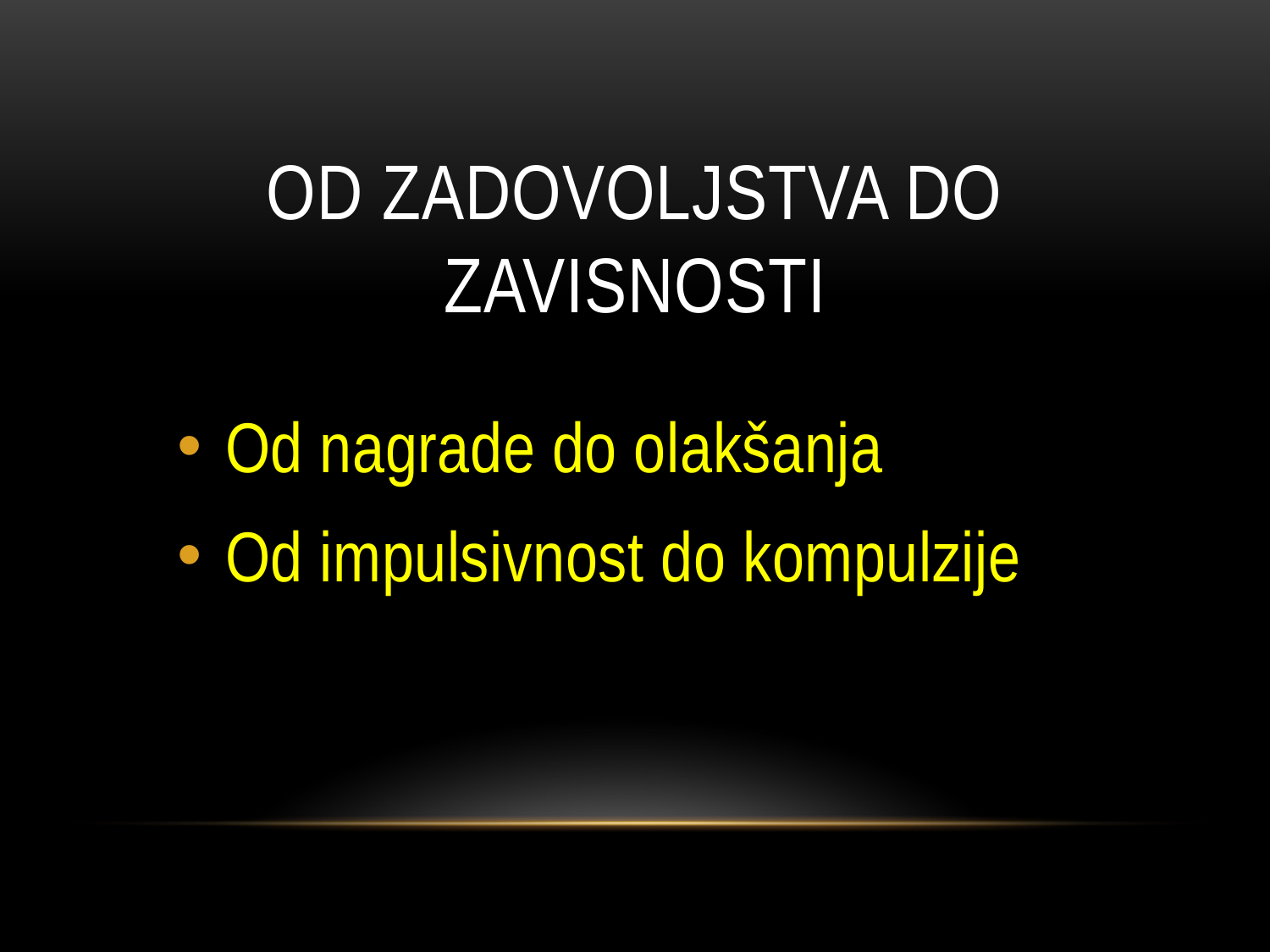

# Od zadovoljstva do zavisnosti
Od nagrade do olakšanja
Od impulsivnost do kompulzije